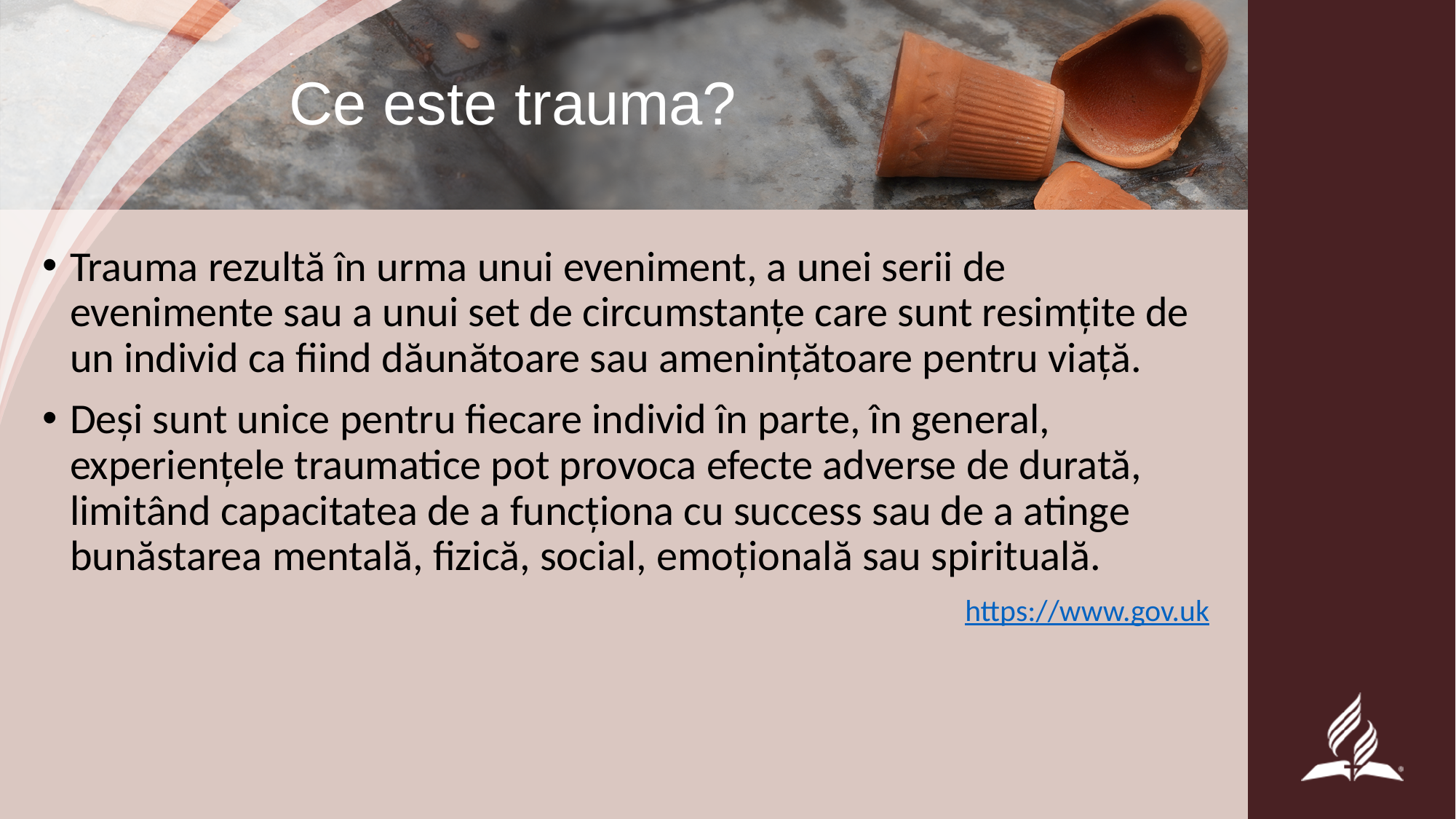

# Ce este trauma?
Trauma rezultă în urma unui eveniment, a unei serii de evenimente sau a unui set de circumstanțe care sunt resimțite de un individ ca fiind dăunătoare sau amenințătoare pentru viață.
Deși sunt unice pentru fiecare individ în parte, în general, experiențele traumatice pot provoca efecte adverse de durată, limitând capacitatea de a funcționa cu success sau de a atinge bunăstarea mentală, fizică, social, emoțională sau spirituală.
https://www.gov.uk